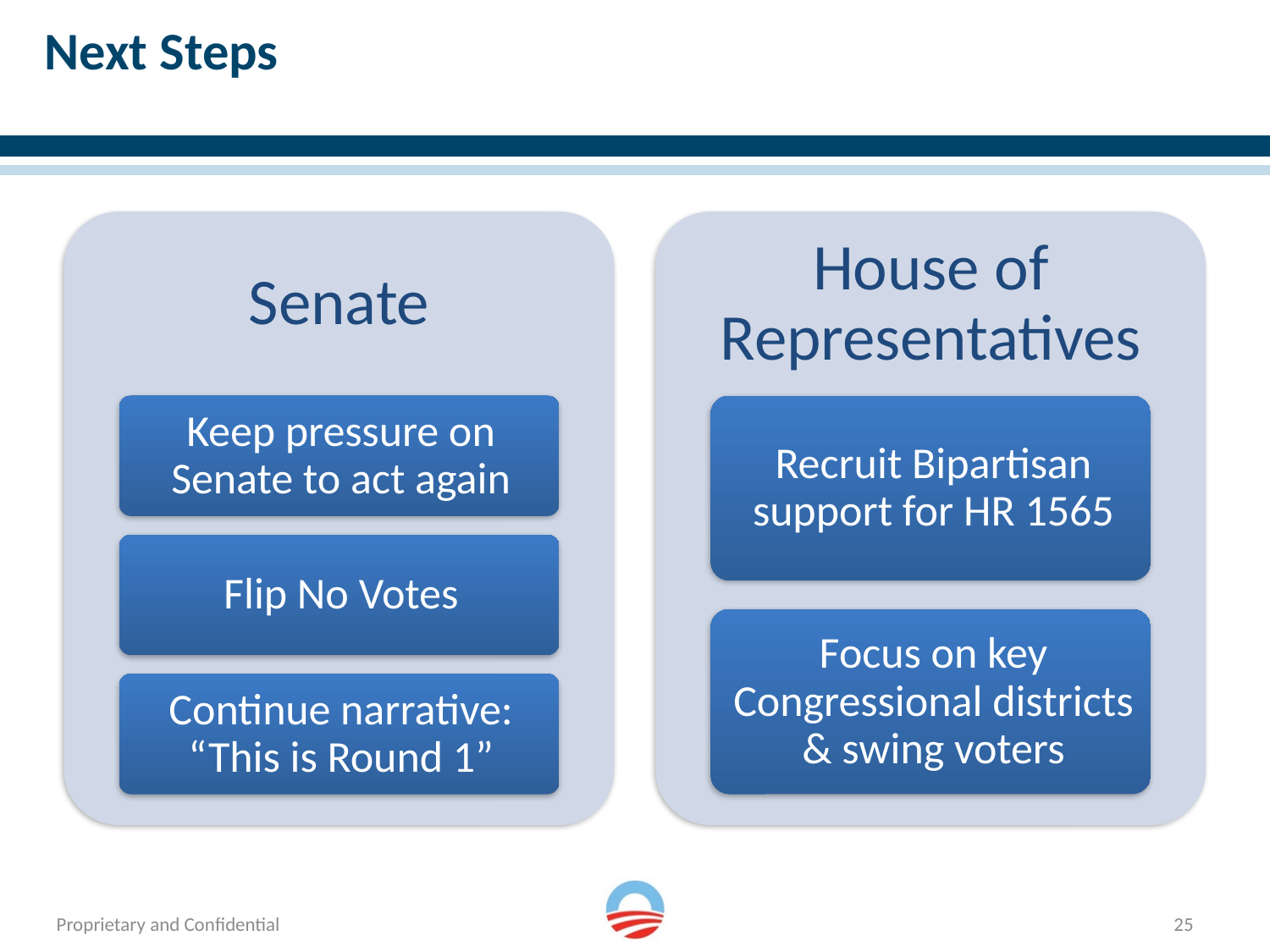

# Next Steps
Senate
Keep pressure on Senate to act again
Flip No Votes
Continue narrative: “This is Round 1”
House of Representatives
Recruit Bipartisan support for HR 1565
Focus on key Congressional districts & swing voters
25